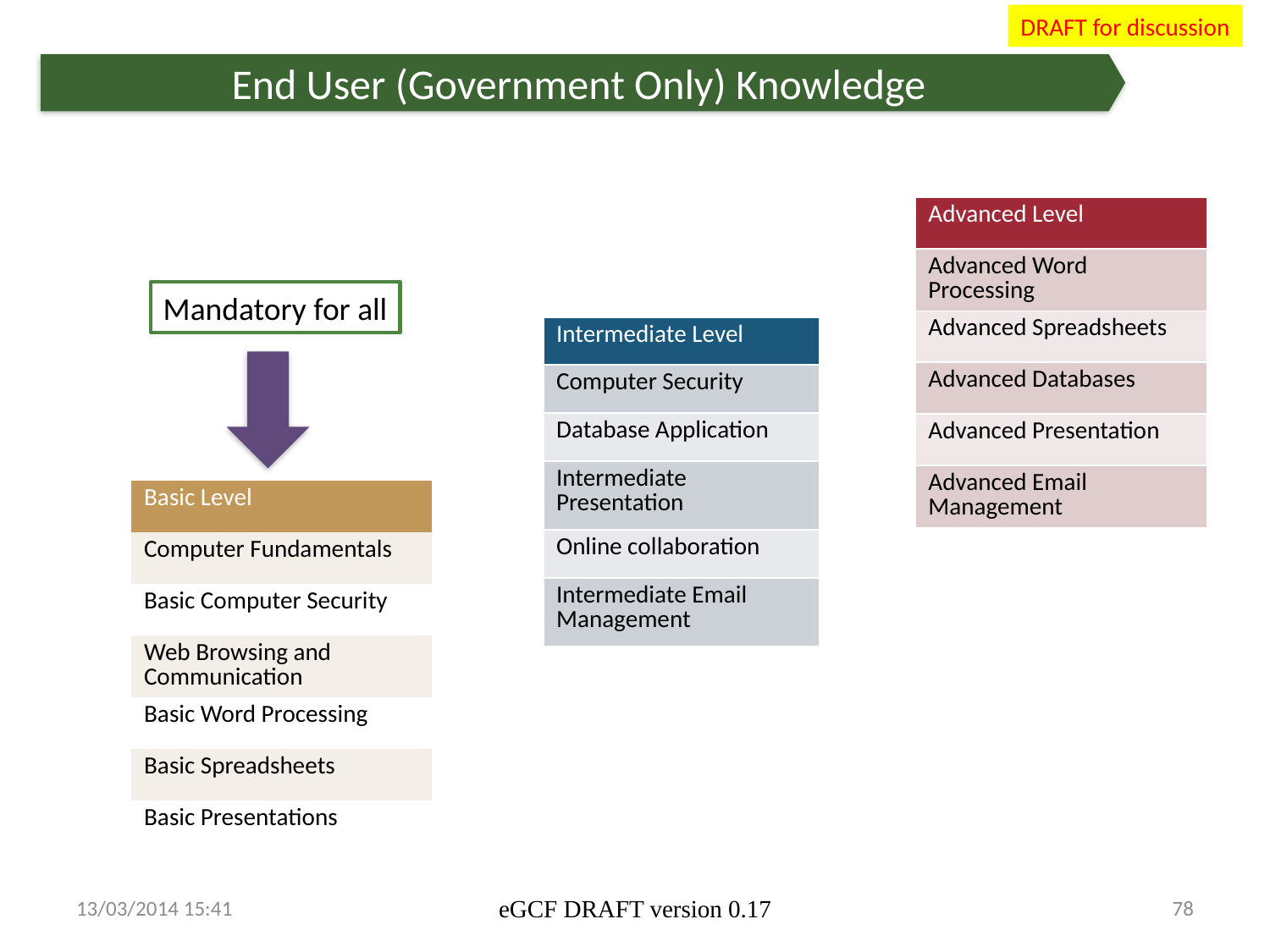

DRAFT for discussion
End User (Government Only) Knowledge
| Advanced Level |
| --- |
| Advanced Word Processing |
| Advanced Spreadsheets |
| Advanced Databases |
| Advanced Presentation |
| Advanced Email Management |
Mandatory for all
| Intermediate Level |
| --- |
| Computer Security |
| Database Application |
| Intermediate Presentation |
| Online collaboration |
| Intermediate Email Management |

| Basic Level |
| --- |
| Computer Fundamentals |
| Basic Computer Security |
| Web Browsing and Communication |
| Basic Word Processing |
| Basic Spreadsheets |
| Basic Presentations |
13/03/2014 15:41
eGCF DRAFT version 0.17
78